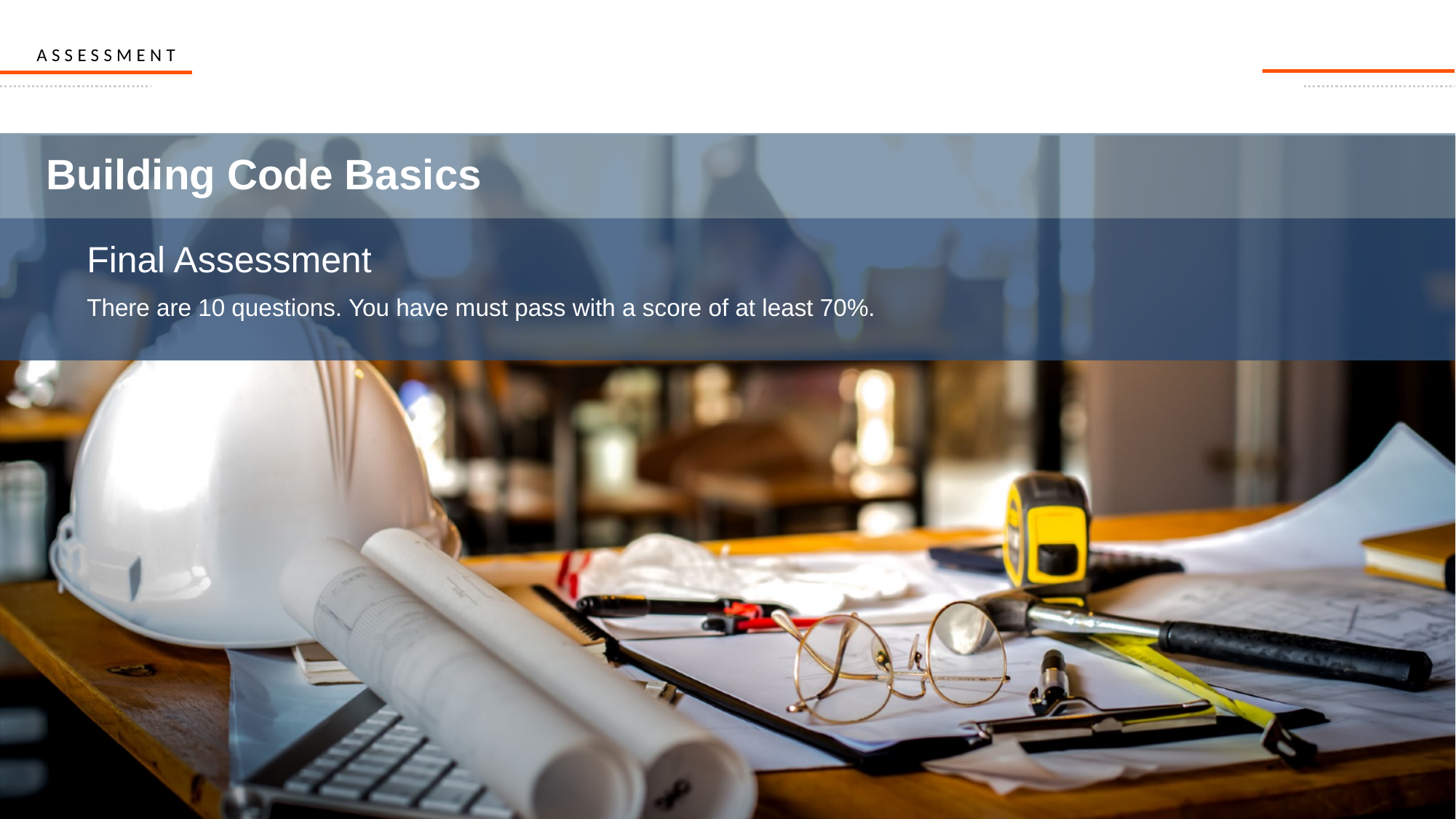

ASSESSMENT
   Building Code Basics

Final Assessment
There are 10 questions. You have must pass with a score of at least 70%.